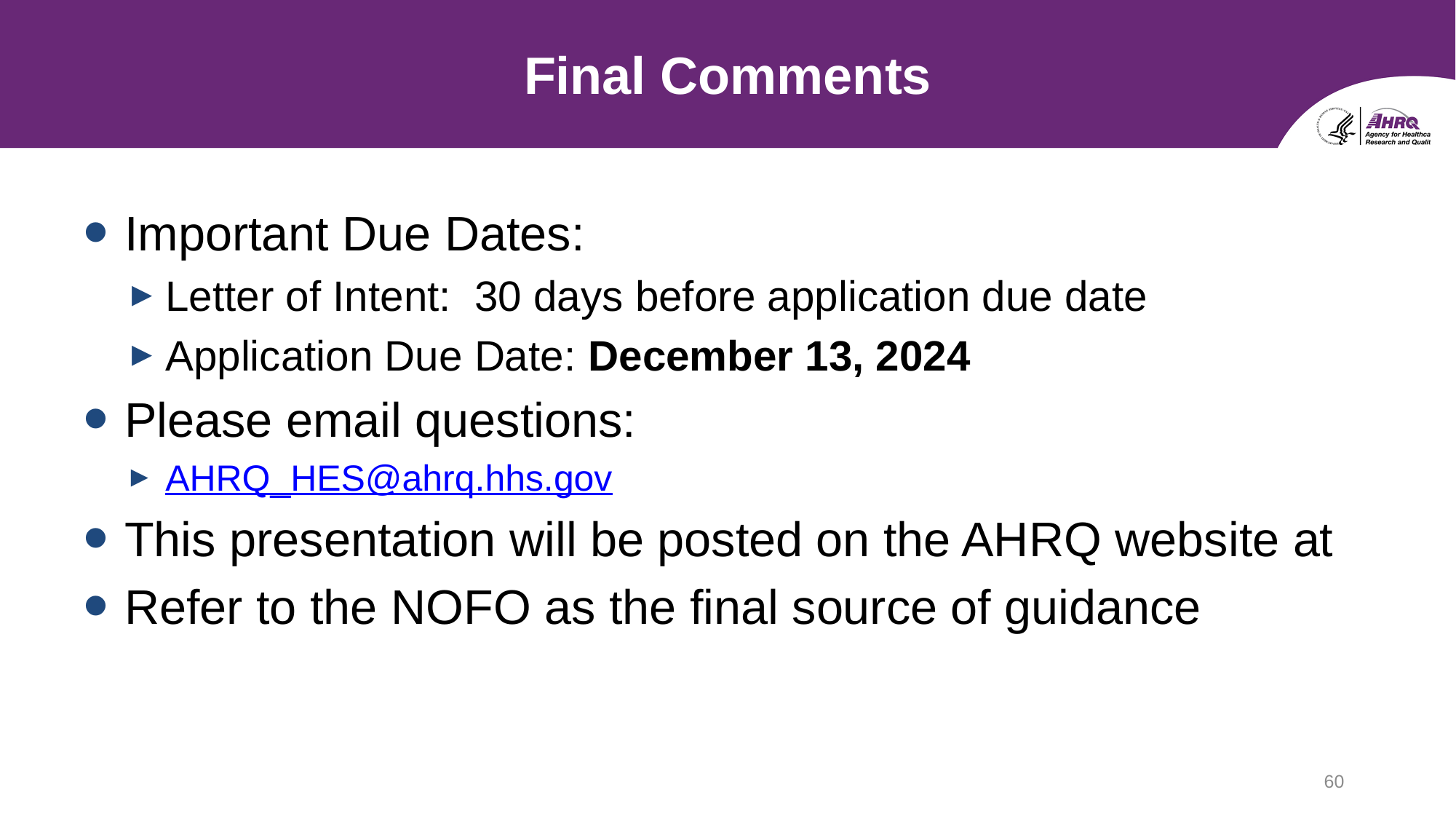

# Final Comments
Important Due Dates:
Letter of Intent:  30 days before application due date
Application Due Date: December 13, 2024
Please email questions:
AHRQ_HES@ahrq.hhs.gov
This presentation will be posted on the AHRQ website at
Refer to the NOFO as the final source of guidance

60